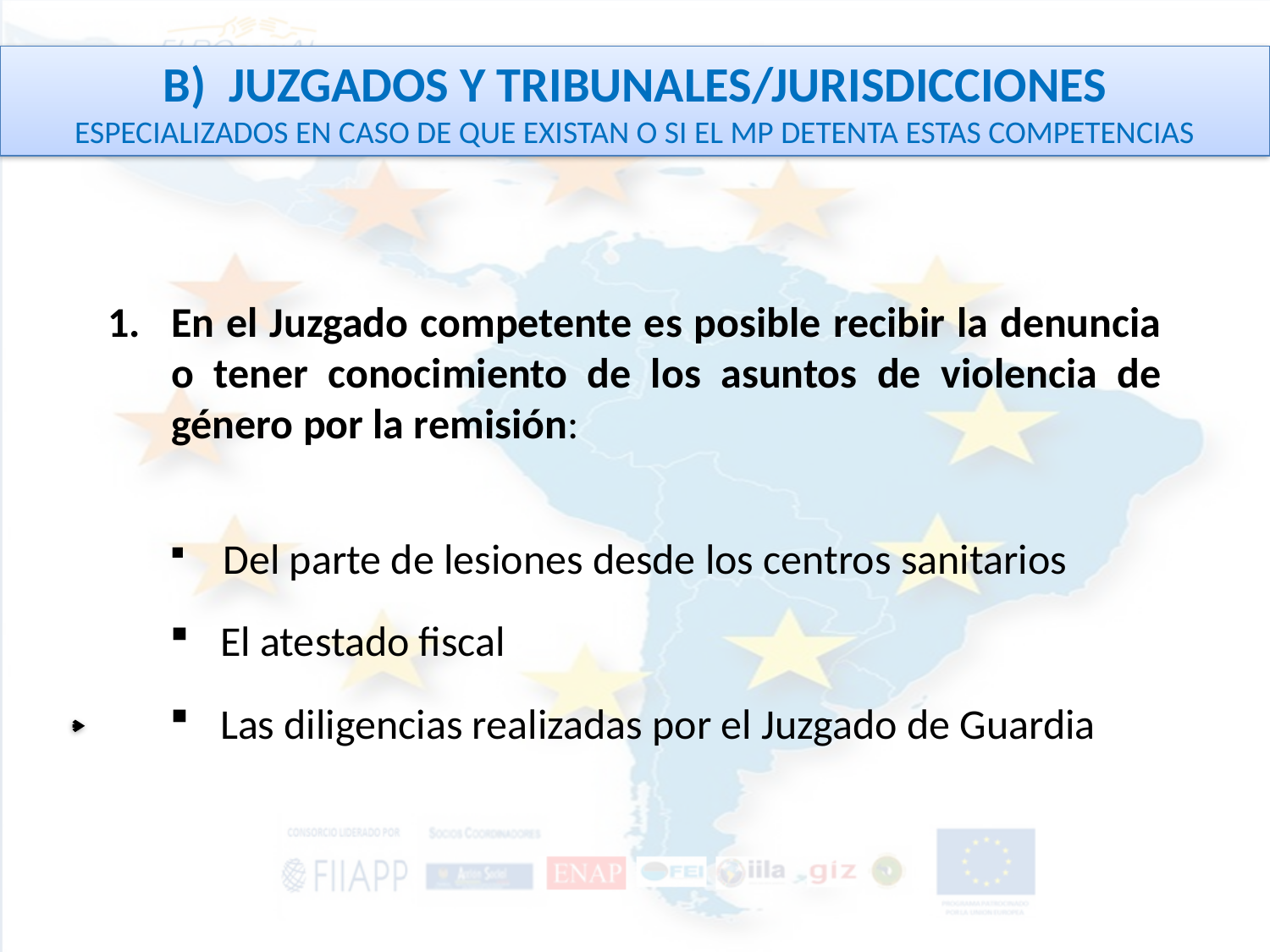

B)  JUZGADOS Y TRIBUNALES/JURISDICCIONES
ESPECIALIZADOS EN CASO DE QUE EXISTAN O SI EL MP DETENTA ESTAS COMPETENCIAS
En el Juzgado competente es posible recibir la denuncia o tener conocimiento de los asuntos de violencia de género por la remisión:

  Del parte de lesiones desde los centros sanitarios
El atestado fiscal
Las diligencias realizadas por el Juzgado de Guardia